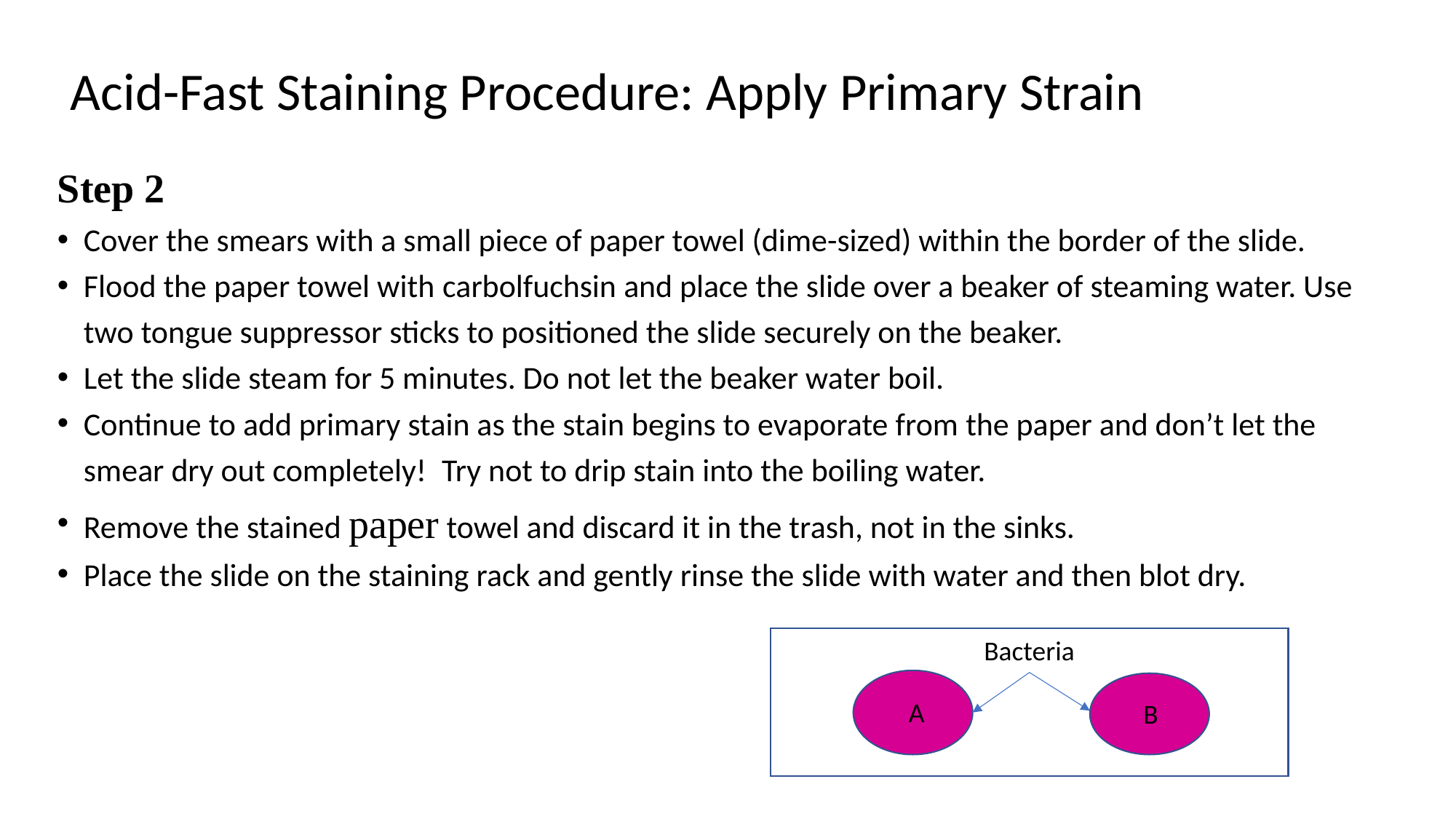

# Acid-Fast Staining Procedure: Apply Primary Strain
Step 2
Cover the smears with a small piece of paper towel (dime-sized) within the border of the slide.
Flood the paper towel with carbolfuchsin and place the slide over a beaker of steaming water. Use two tongue suppressor sticks to positioned the slide securely on the beaker.
Let the slide steam for 5 minutes. Do not let the beaker water boil.
Continue to add primary stain as the stain begins to evaporate from the paper and don’t let the smear dry out completely!  Try not to drip stain into the boiling water.
Remove the stained paper towel and discard it in the trash, not in the sinks.
Place the slide on the staining rack and gently rinse the slide with water and then blot dry.

Bacteria

B
B
A
A